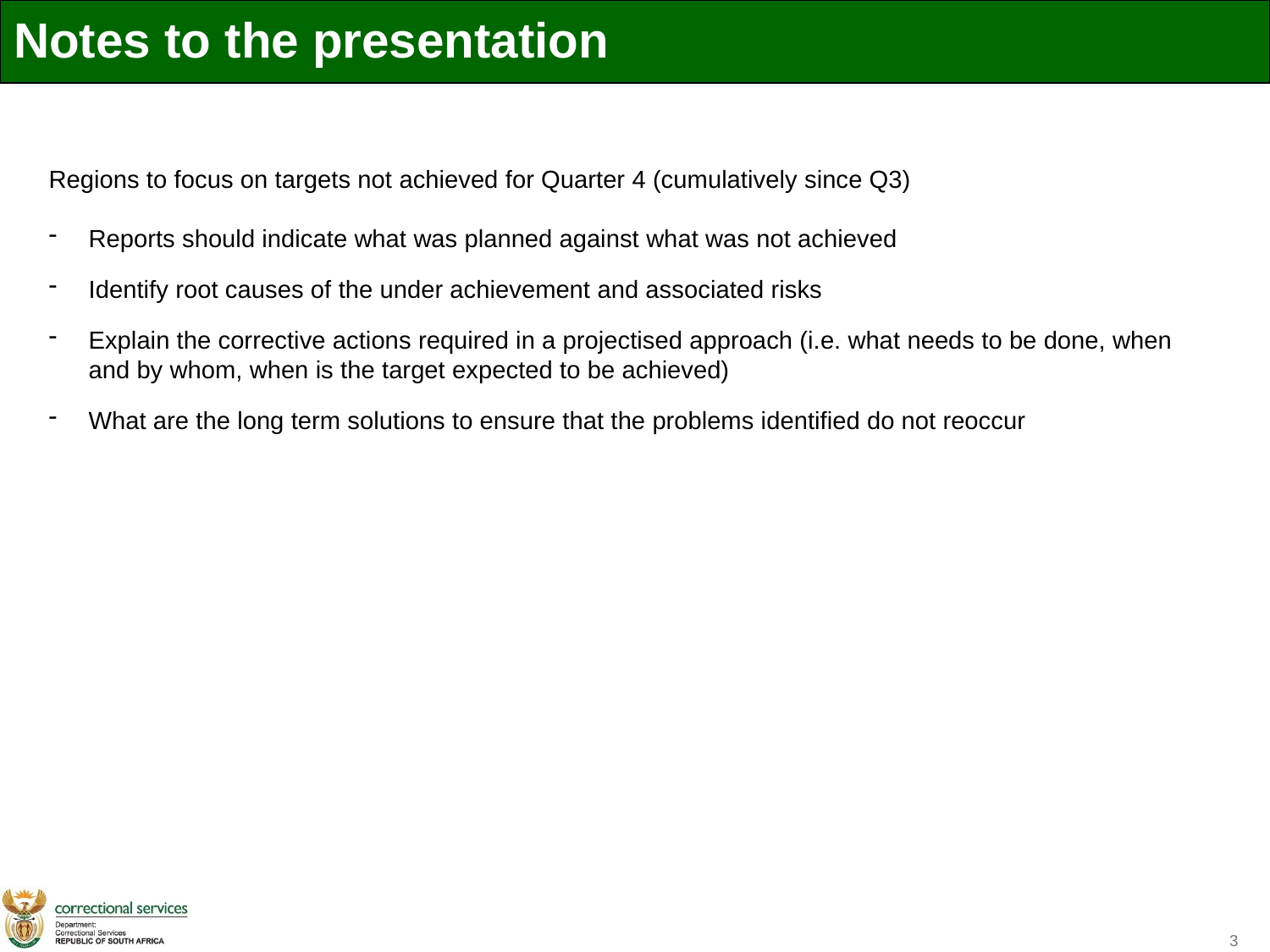

# Notes to the presentation
Regions to focus on targets not achieved for Quarter 4 (cumulatively since Q3)

Reports should indicate what was planned against what was not achieved
Identify root causes of the under achievement and associated risks
Explain the corrective actions required in a projectised approach (i.e. what needs to be done, when and by whom, when is the target expected to be achieved)
What are the long term solutions to ensure that the problems identified do not reoccur